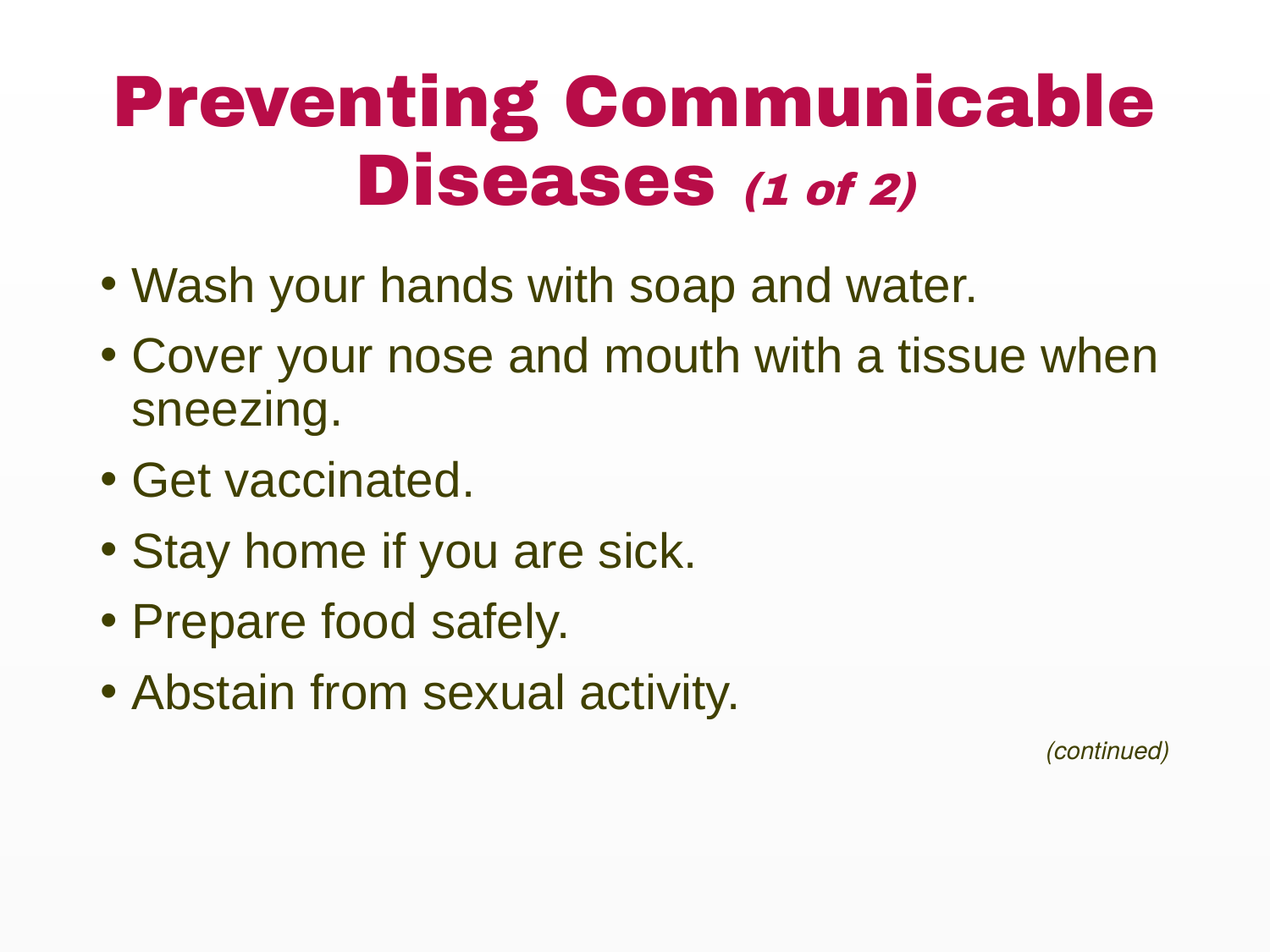

# Preventing Communicable Diseases (1 of 2)
Wash your hands with soap and water.
Cover your nose and mouth with a tissue when sneezing.
Get vaccinated.
Stay home if you are sick.
Prepare food safely.
Abstain from sexual activity.
(continued)